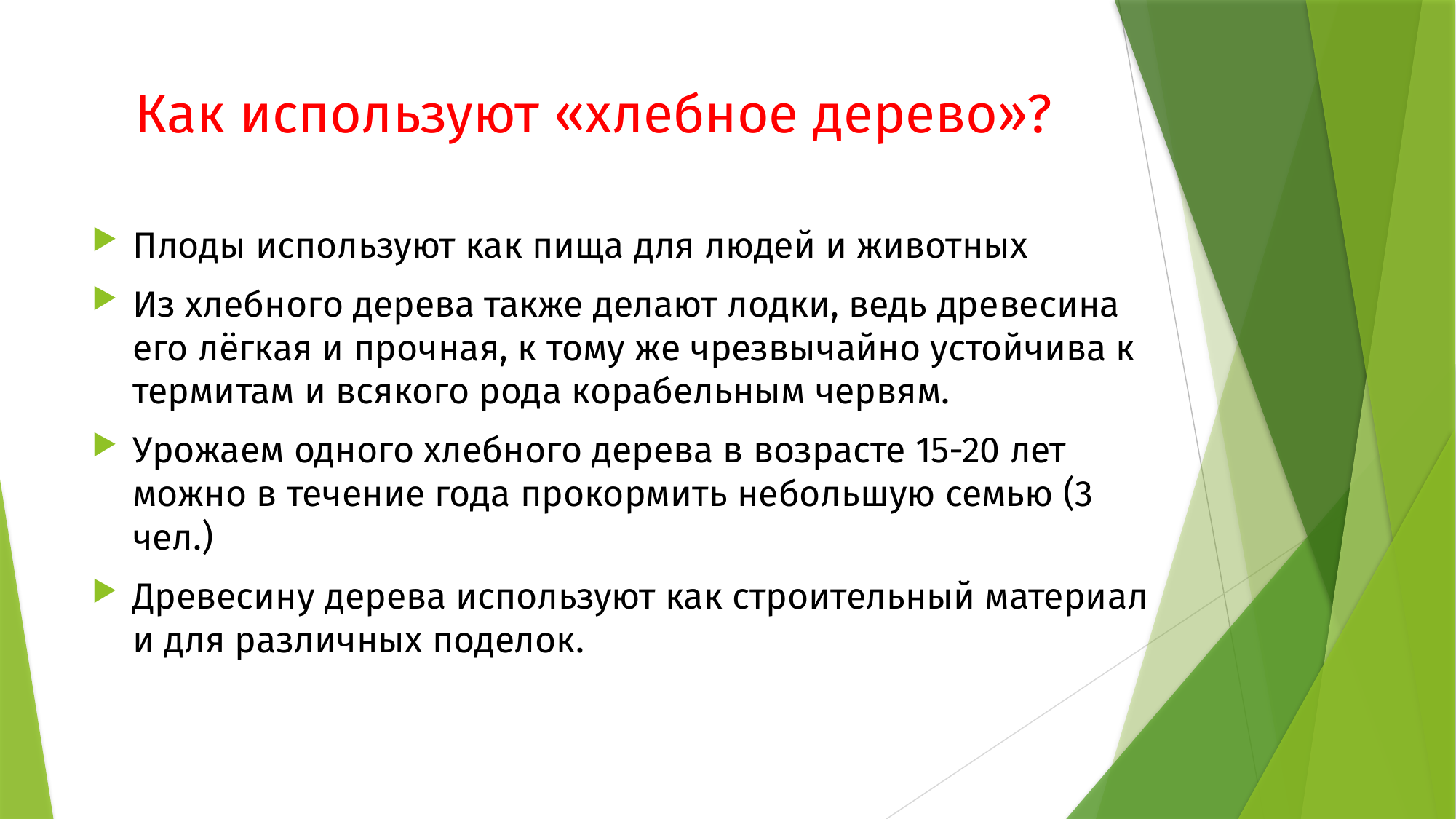

# Как используют «хлебное дерево»?
Плоды используют как пища для людей и животных
Из хлебного дерева также делают лодки, ведь древесина его лёгкая и прочная, к тому же чрезвычайно устойчива к термитам и всякого рода корабельным червям.
Урожаем одного хлебного дерева в возрасте 15-20 лет можно в течение года прокормить небольшую семью (3 чел.)
Древесину дерева используют как строительный материал и для различных поделок.